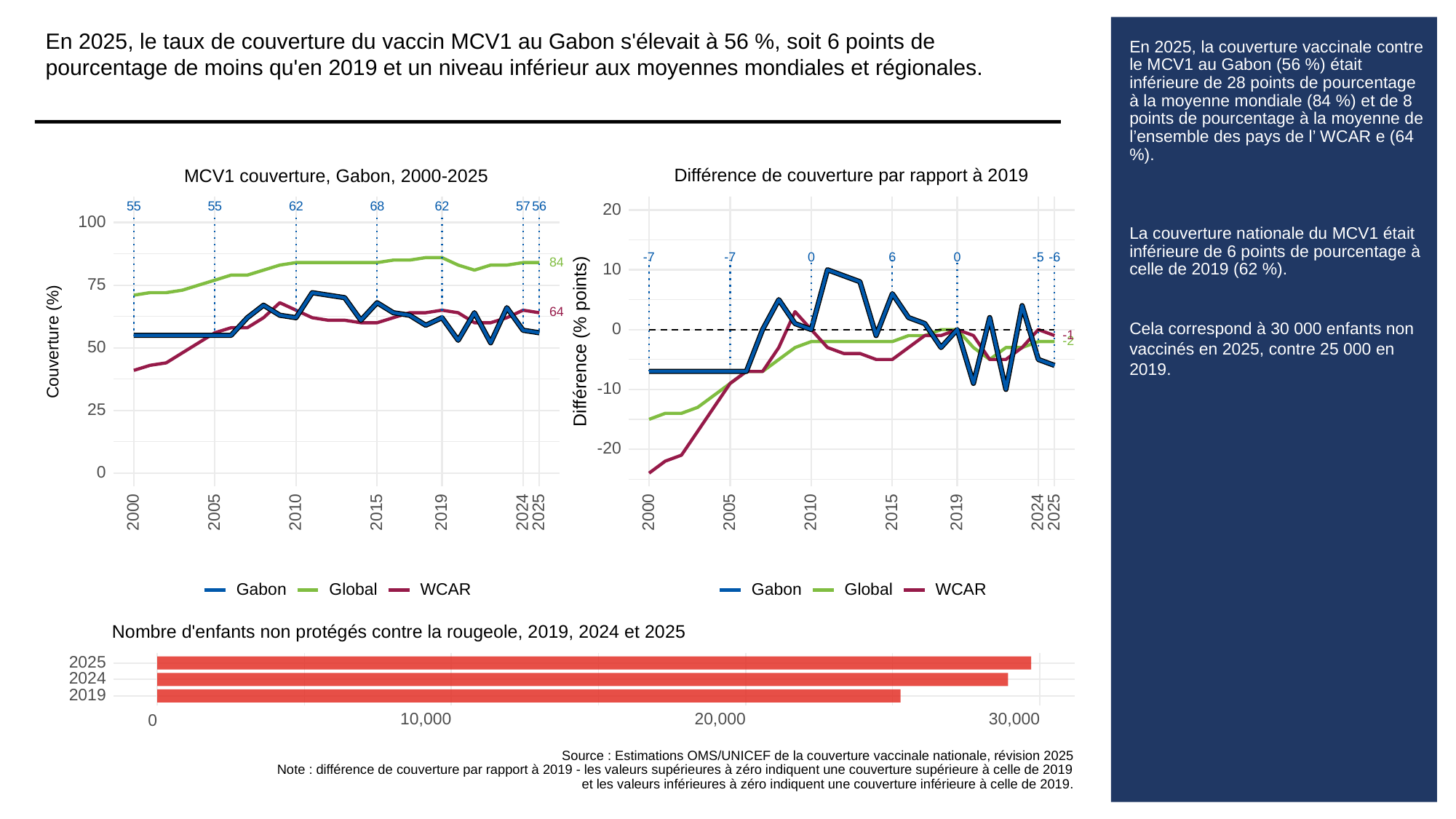

En 2025, le taux de couverture du vaccin MCV1 au Gabon s'élevait à 56 %, soit 6 points de pourcentage de moins qu'en 2019 et un niveau inférieur aux moyennes mondiales et régionales.
# En 2025, la couverture vaccinale contre le MCV1 au Gabon (56 %) était inférieure de 28 points de pourcentage à la moyenne mondiale (84 %) et de 8 points de pourcentage à la moyenne de l’ensemble des pays de l’ WCAR e (64 %).

La couverture nationale du MCV1 était inférieure de 6 points de pourcentage à celle de 2019 (62 %).

Cela correspond à 30 000 enfants non vaccinés en 2025, contre 25 000 en 2019.

Différence de couverture par rapport à 2019
MCV1 couverture, Gabon, 2000-2025

62
68
62
56
57
55
55
20

100

0
6
0
-6
-5
-7
-7

84

10

75

64

0

-1
Différence (% points)
Couverture (%)
-2
50

-10

25

-20

0

2000
2005
2010
2015
2019
2024
2025
2000
2005
2010
2015
2019
2024
2025
Gabon
Global
WCAR
Gabon
Global
WCAR

Nombre d'enfants non protégés contre la rougeole, 2019, 2024 et 2025

2025

2024

2019

10,000
20,000
30,000
0
Source : Estimations OMS/UNICEF de la couverture vaccinale nationale, révision 2025
Note : différence de couverture par rapport à 2019 - les valeurs supérieures à zéro indiquent une couverture supérieure à celle de 2019
et les valeurs inférieures à zéro indiquent une couverture inférieure à celle de 2019.